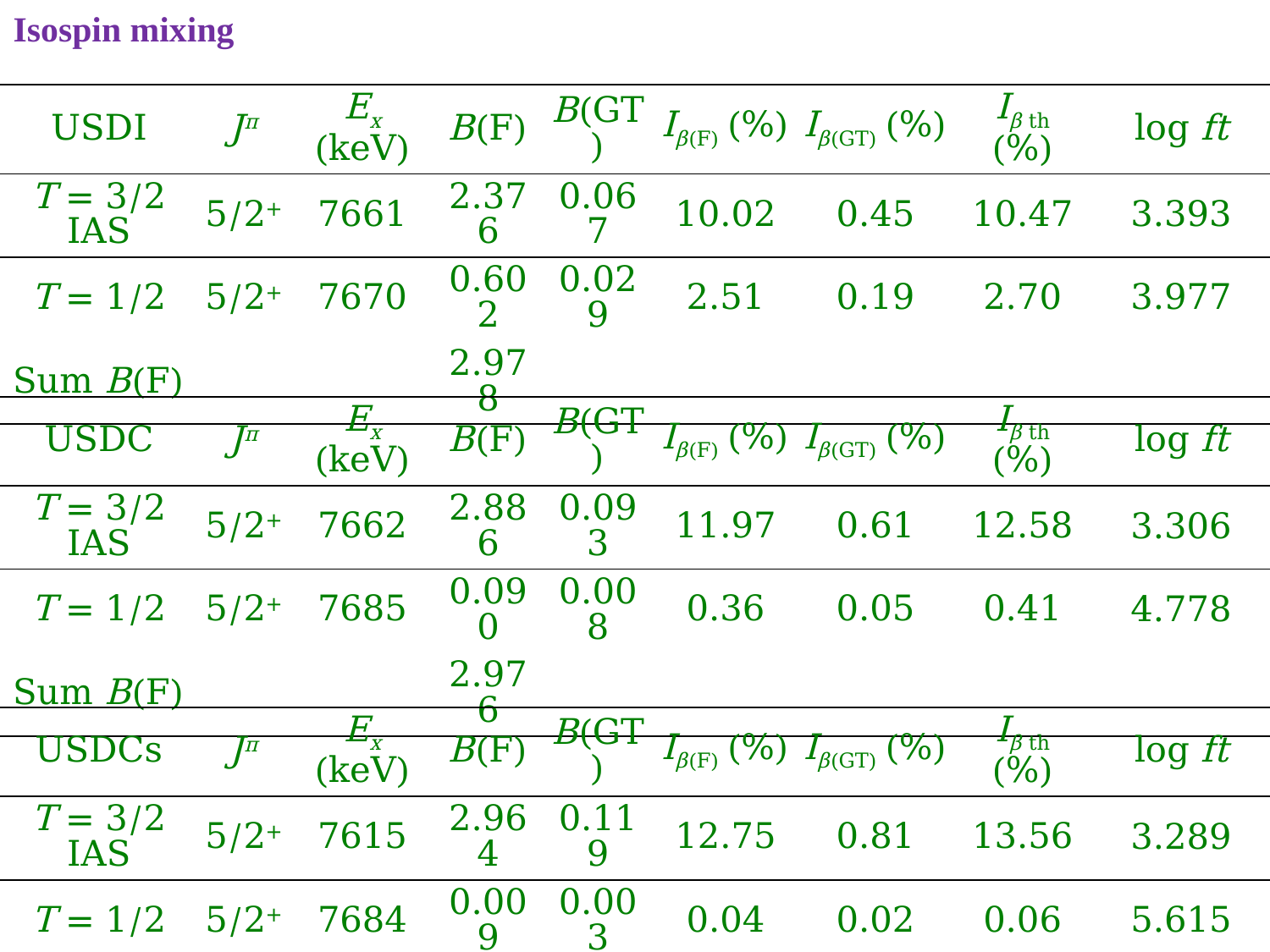

Isospin mixing
| USDI | Jπ | Ex (keV) | B(F) | B(GT) | Iβ(F) (%) | Iβ(GT) (%) | Iβ th (%) | log ft |
| --- | --- | --- | --- | --- | --- | --- | --- | --- |
| T = 3/2 IAS | 5/2+ | 7661 | 2.376 | 0.067 | 10.02 | 0.45 | 10.47 | 3.393 |
| T = 1/2 | 5/2+ | 7670 | 0.602 | 0.029 | 2.51 | 0.19 | 2.70 | 3.977 |
| Sum B(F) |  |  | 2.978 |  |  |  |  |  |
| USDC | Jπ | Ex (keV) | B(F) | B(GT) | Iβ(F) (%) | Iβ(GT) (%) | Iβ th (%) | log ft |
| --- | --- | --- | --- | --- | --- | --- | --- | --- |
| T = 3/2 IAS | 5/2+ | 7662 | 2.886 | 0.093 | 11.97 | 0.61 | 12.58 | 3.306 |
| T = 1/2 | 5/2+ | 7685 | 0.090 | 0.008 | 0.36 | 0.05 | 0.41 | 4.778 |
| Sum B(F) |  |  | 2.976 |  |  |  |  |  |
| USDCs | Jπ | Ex (keV) | B(F) | B(GT) | Iβ(F) (%) | Iβ(GT) (%) | Iβ th (%) | log ft |
| --- | --- | --- | --- | --- | --- | --- | --- | --- |
| T = 3/2 IAS | 5/2+ | 7615 | 2.964 | 0.119 | 12.75 | 0.81 | 13.56 | 3.289 |
| T = 1/2 | 5/2+ | 7684 | 0.009 | 0.003 | 0.04 | 0.02 | 0.06 | 5.615 |
| Sum B(F) |  |  | 2.973 |  |  |  |  |  |